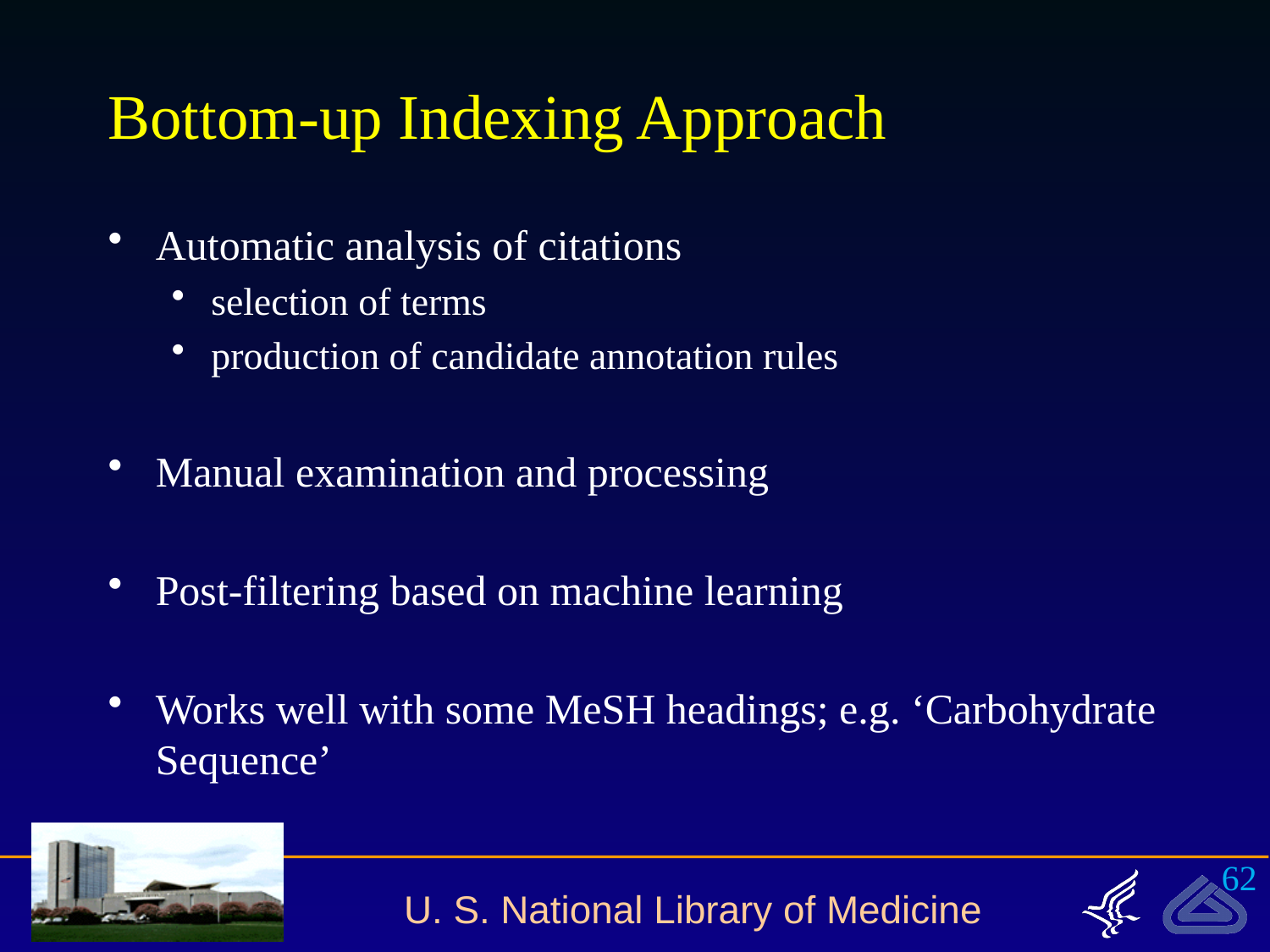

# Bottom-up Indexing Approach
Automatic analysis of citations
selection of terms
production of candidate annotation rules

Manual examination and processing

Post-filtering based on machine learning

Works well with some MeSH headings; e.g. ‘Carbohydrate Sequence’
62